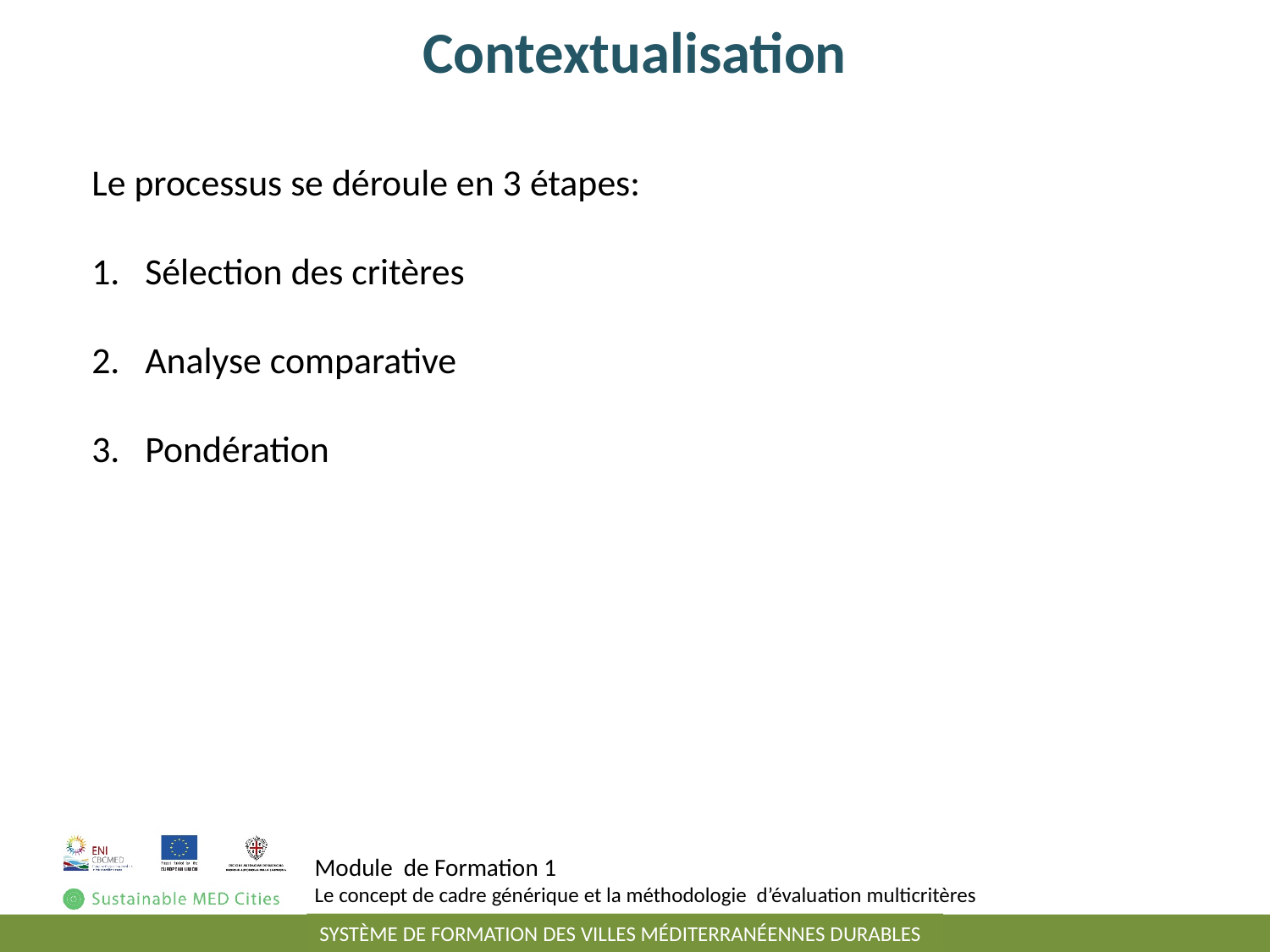

# Contextualisation
Le processus se déroule en 3 étapes:

Sélection des critères

Analyse comparative

Pondération
Module  de Formation 1
Le concept de cadre générique et la méthodologie  d’évaluation multicritères
SYSTÈME DE FORMATION DES VILLES MÉDITERRANÉENNES DURABLES